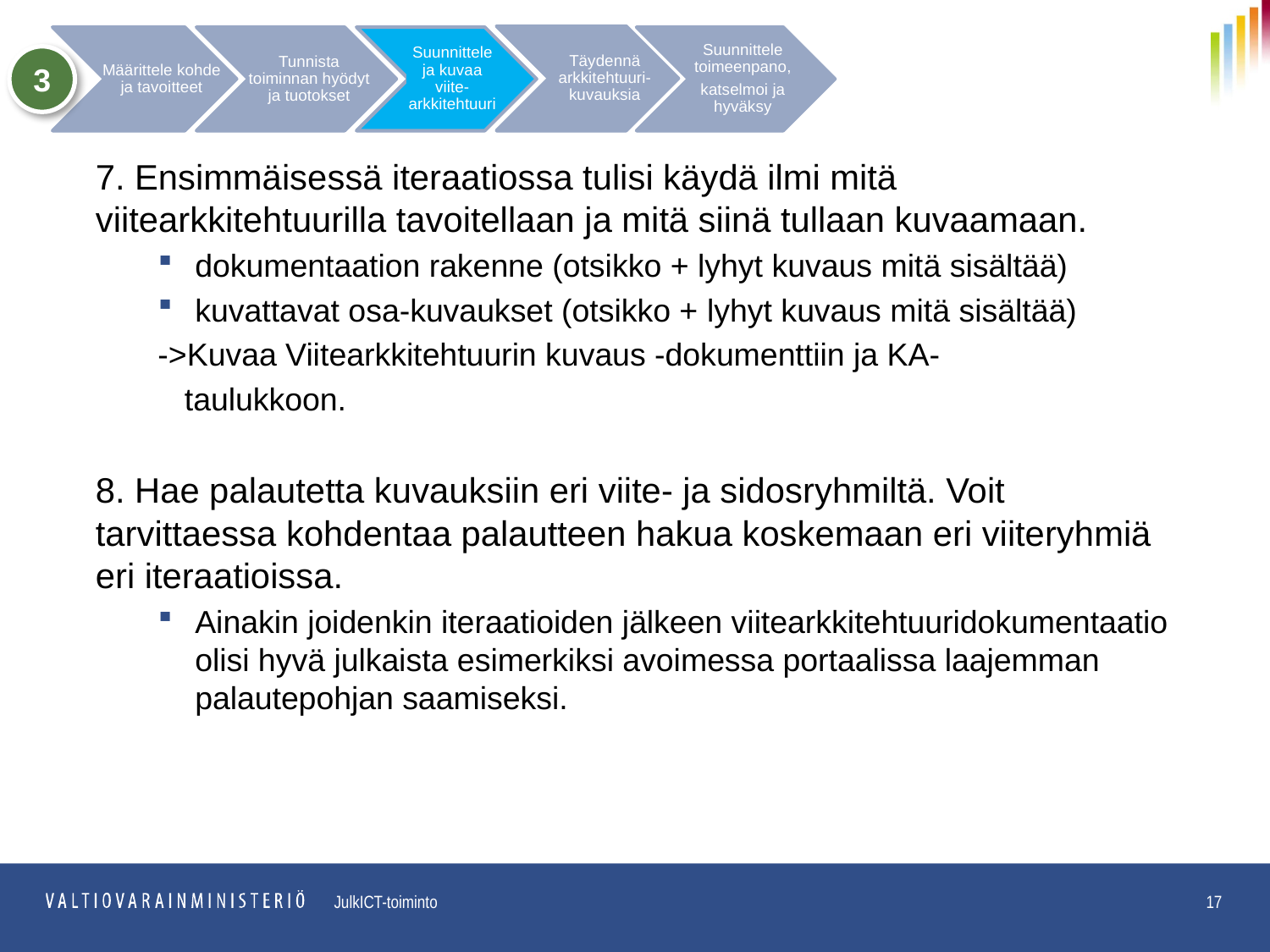

Tunnista toiminnan hyödyt ja tuotokset

Suunnittele toimeenpano,
katselmoi ja hyväksy

Määrittele kohde ja tavoitteet

Täydennä arkkitehtuuri-kuvauksia

Suunnittele ja kuvaa viite-arkkitehtuuri
3
7. Ensimmäisessä iteraatiossa tulisi käydä ilmi mitä viitearkkitehtuurilla tavoitellaan ja mitä siinä tullaan kuvaamaan.
dokumentaation rakenne (otsikko + lyhyt kuvaus mitä sisältää)
kuvattavat osa-kuvaukset (otsikko + lyhyt kuvaus mitä sisältää)
       ->Kuvaa Viitearkkitehtuurin kuvaus -dokumenttiin ja KA-
          taulukkoon.

8. Hae palautetta kuvauksiin eri viite- ja sidosryhmiltä. Voit tarvittaessa kohdentaa palautteen hakua koskemaan eri viiteryhmiä eri iteraatioissa.
Ainakin joidenkin iteraatioiden jälkeen viitearkkitehtuuridokumentaatio olisi hyvä julkaista esimerkiksi avoimessa portaalissa laajemman palautepohjan saamiseksi.

17